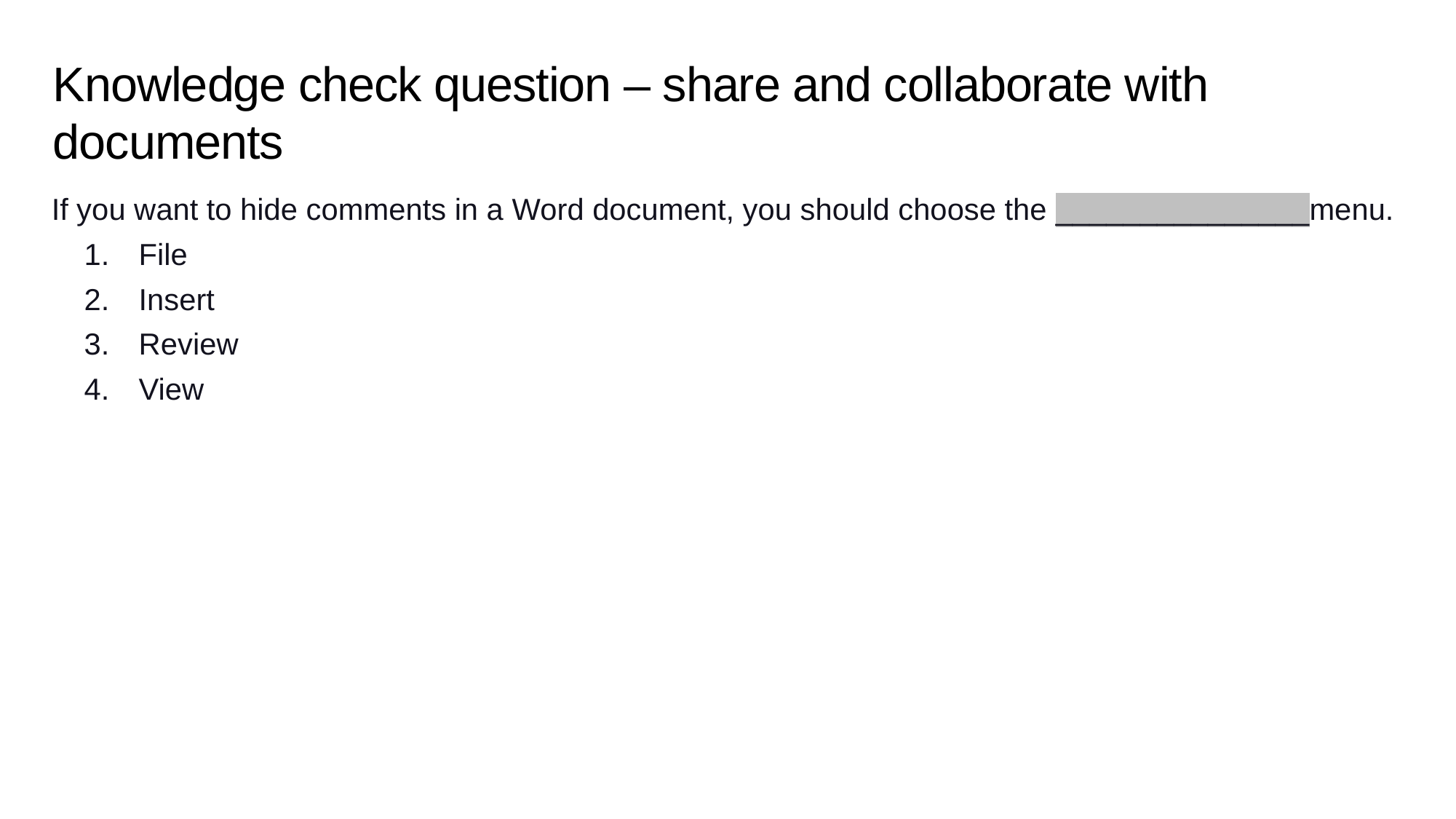

# Knowledge check question – share and collaborate with documents
If you want to hide comments in a Word document, you should choose the _______________menu.
File
Insert
Review
View